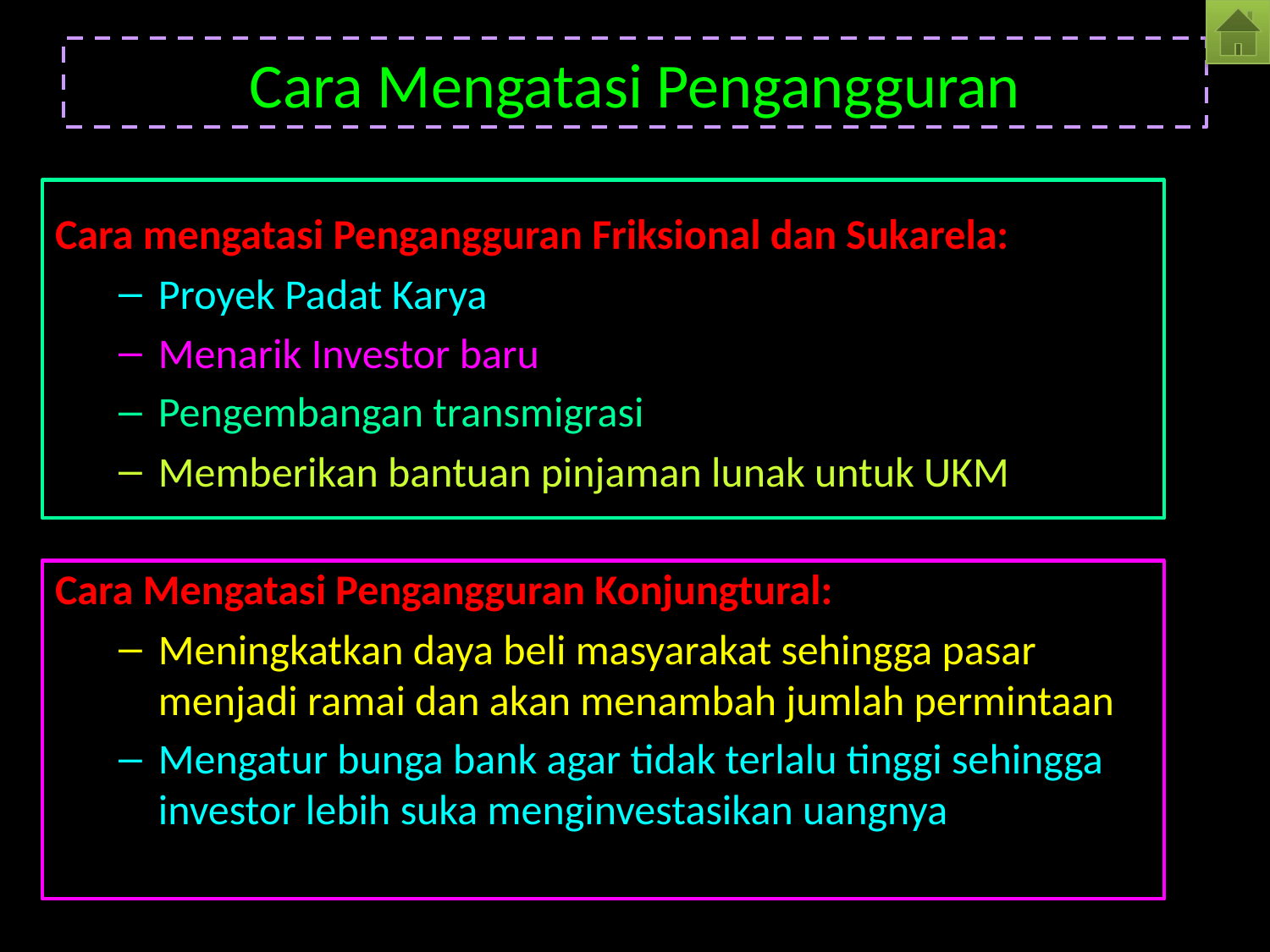

# Cara Mengatasi Pengangguran

Cara mengatasi Pengangguran Friksional dan Sukarela:
Proyek Padat Karya
Menarik Investor baru
Pengembangan transmigrasi
Memberikan bantuan pinjaman lunak untuk UKM

Cara Mengatasi Pengangguran Konjungtural:
Meningkatkan daya beli masyarakat sehingga pasar menjadi ramai dan akan menambah jumlah permintaan
Mengatur bunga bank agar tidak terlalu tinggi sehingga investor lebih suka menginvestasikan uangnya